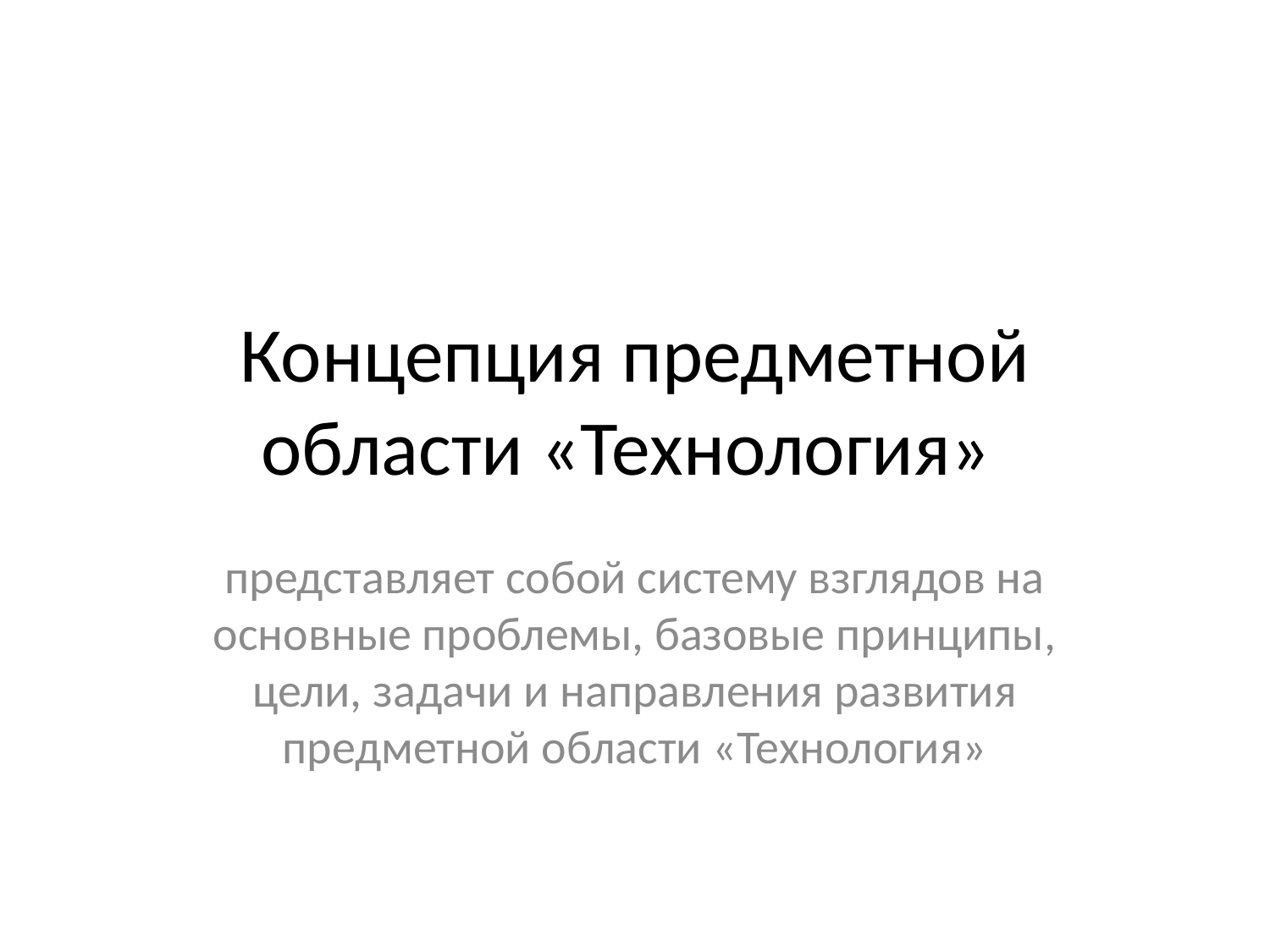

# Концепция предметной области «Технология»
представляет собой систему взглядов на основные проблемы, базовые принципы, цели, задачи и направления развития предметной области «Технология»